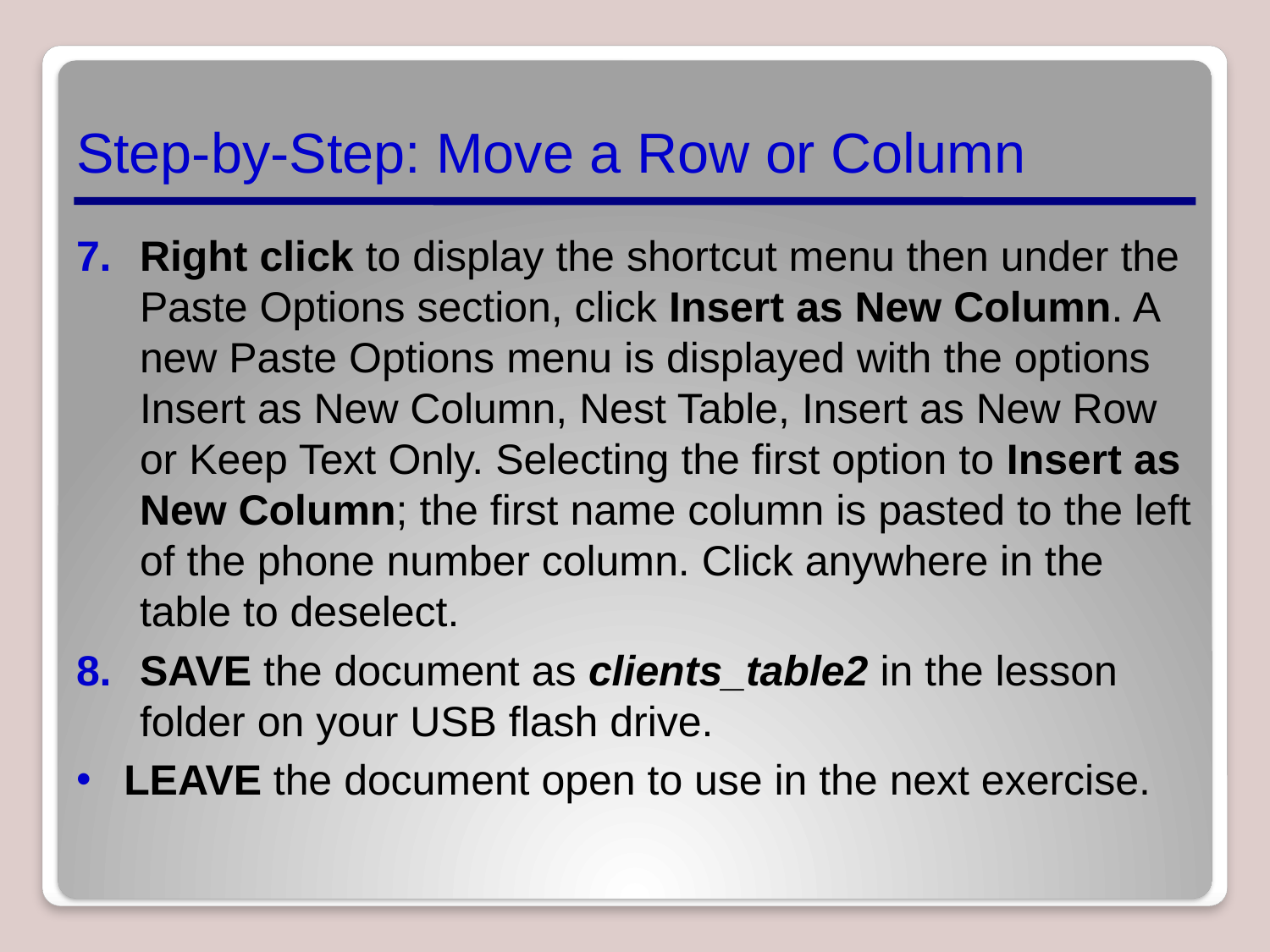

# Step-by-Step: Move a Row or Column
Right click to display the shortcut menu then under the Paste Options section, click Insert as New Column. A new Paste Options menu is displayed with the options Insert as New Column, Nest Table, Insert as New Row or Keep Text Only. Selecting the first option to Insert as New Column; the first name column is pasted to the left of the phone number column. Click anywhere in the table to deselect.
SAVE the document as clients_table2 in the lesson folder on your USB flash drive.
LEAVE the document open to use in the next exercise.